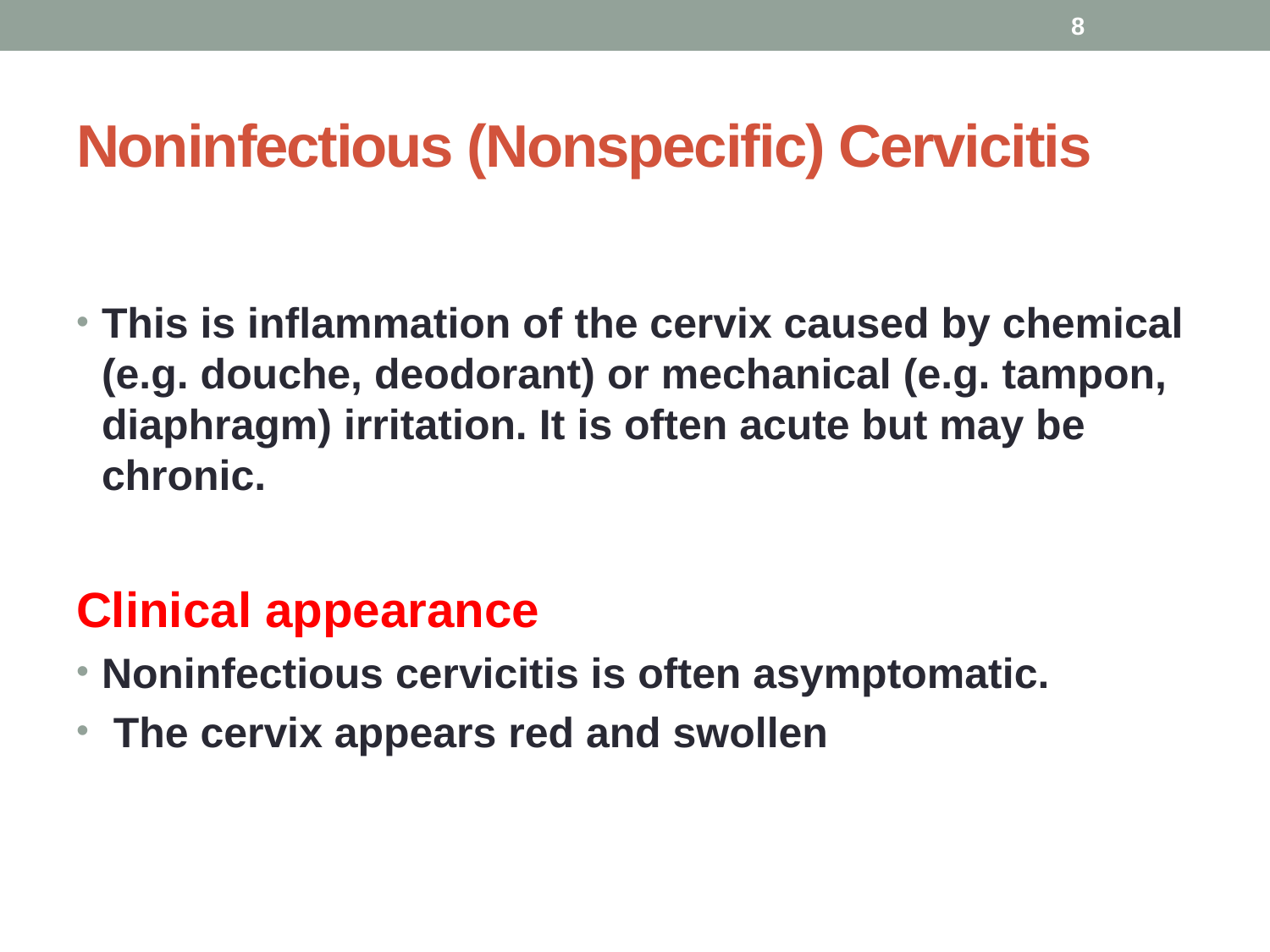

8
# Noninfectious (Nonspecific) Cervicitis

This is inflammation of the cervix caused by chemical (e.g. douche, deodorant) or mechanical (e.g. tampon, diaphragm) irritation. It is often acute but may be chronic.

Clinical appearance
Noninfectious cervicitis is often asymptomatic.
 The cervix appears red and swollen